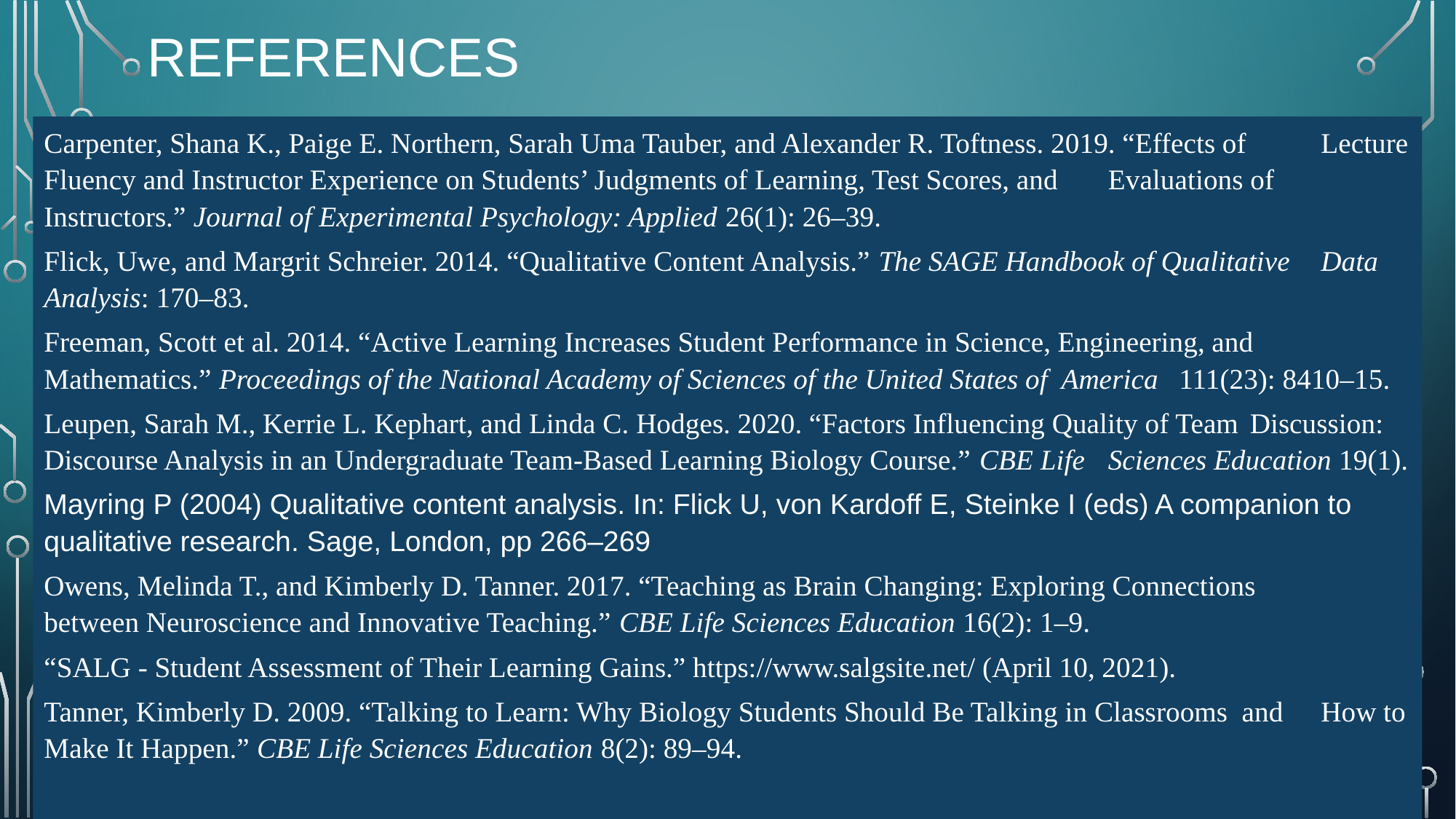

# references
Carpenter, Shana K., Paige E. Northern, Sarah Uma Tauber, and Alexander R. Toftness. 2019. “Effects of  	Lecture Fluency and Instructor Experience on Students’ Judgments of Learning, Test Scores, and 	Evaluations of Instructors.” Journal of Experimental Psychology: Applied 26(1): 26–39.
Flick, Uwe, and Margrit Schreier. 2014. “Qualitative Content Analysis.” The SAGE Handbook of Qualitative 	Data Analysis: 170–83.
Freeman, Scott et al. 2014. “Active Learning Increases Student Performance in Science, Engineering, and  	Mathematics.” Proceedings of the National Academy of Sciences of the United States of  America 	111(23): 8410–15.
Leupen, Sarah M., Kerrie L. Kephart, and Linda C. Hodges. 2020. “Factors Influencing Quality of Team 	Discussion: Discourse Analysis in an Undergraduate Team-Based Learning Biology Course.” CBE Life 	Sciences Education 19(1).
Mayring P (2004) Qualitative content analysis. In: Flick U, von Kardoff E, Steinke I (eds) A companion to 	qualitative research. Sage, London, pp 266–269
Owens, Melinda T., and Kimberly D. Tanner. 2017. “Teaching as Brain Changing: Exploring Connections 	between Neuroscience and Innovative Teaching.” CBE Life Sciences Education 16(2): 1–9.
“SALG - Student Assessment of Their Learning Gains.” https://www.salgsite.net/ (April 10, 2021).
Tanner, Kimberly D. 2009. “Talking to Learn: Why Biology Students Should Be Talking in Classrooms  and  	How to Make It Happen.” CBE Life Sciences Education 8(2): 89–94.